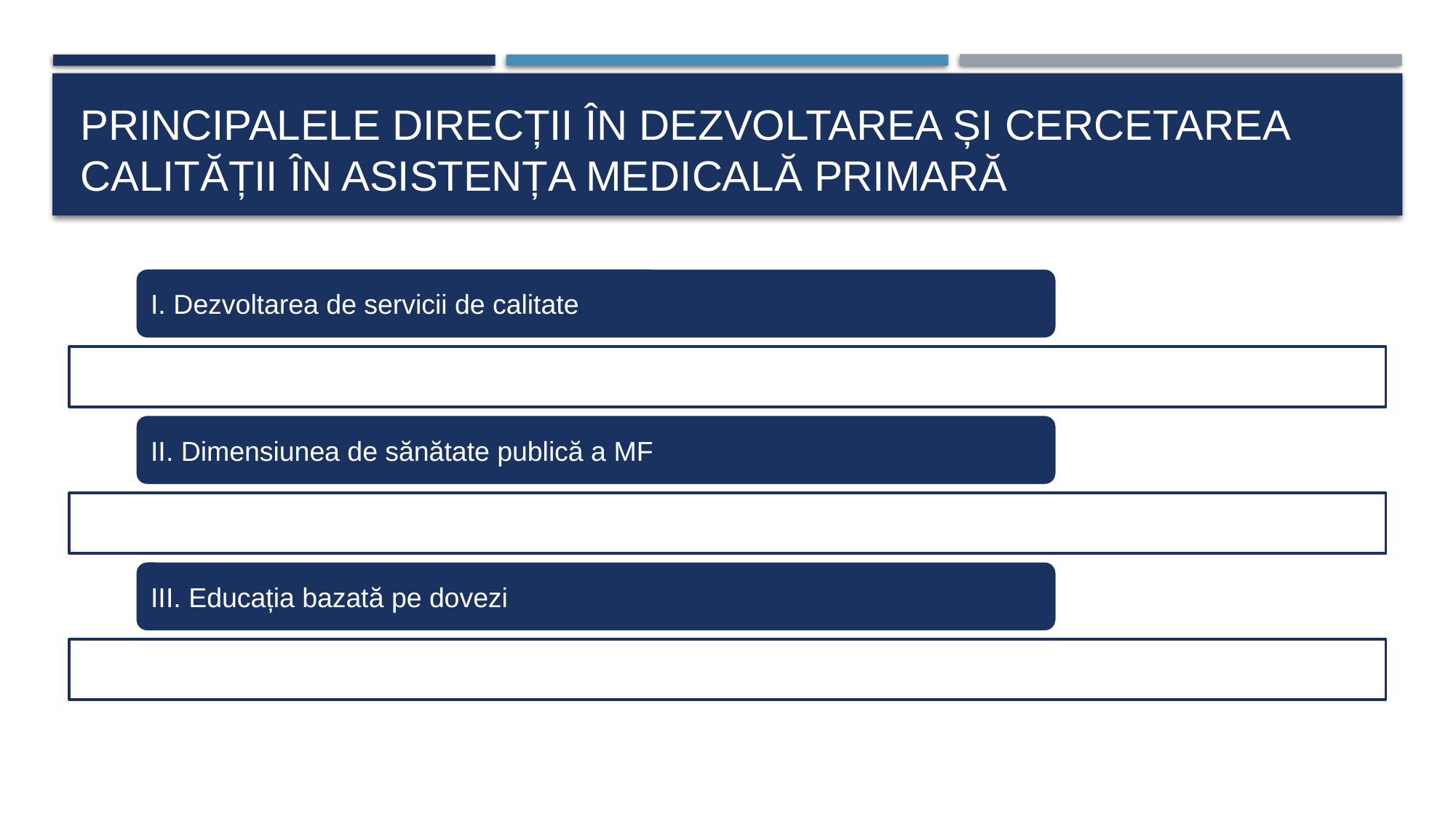

# PRINCIPALELE DIRECȚII ÎN DEZVOLTAREA ȘI CERCETAREA CALITĂȚII ÎN ASISTENȚA MEDICALĂ PRIMARĂ
I. Dezvoltarea de servicii de calitate
II. Dimensiunea de sănătate publică a MF
III. Educația bazată pe dovezi